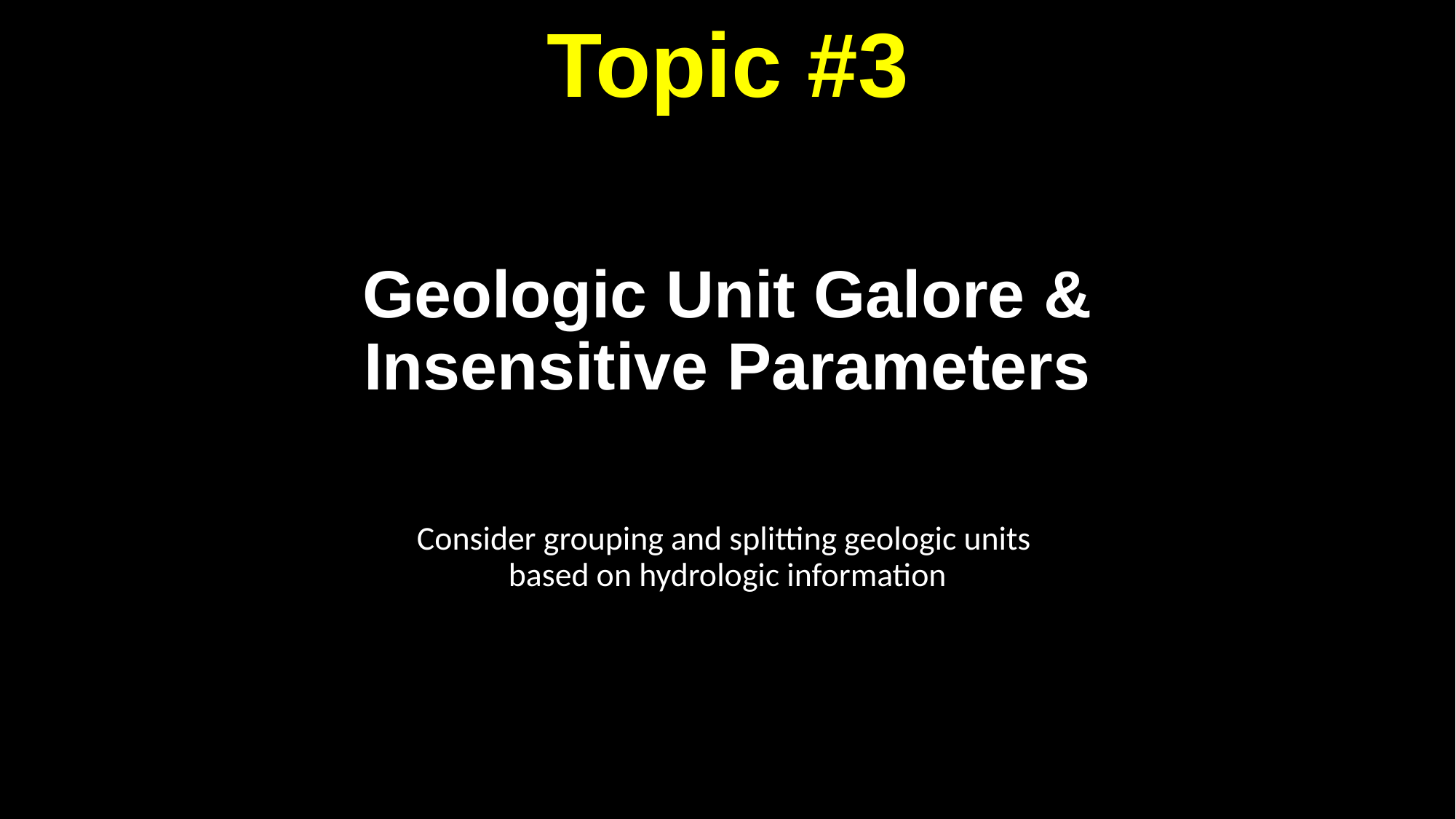

# Geologic Unit Galore & Insensitive Parameters
Topic #3
Consider grouping and splitting geologic units
based on hydrologic information